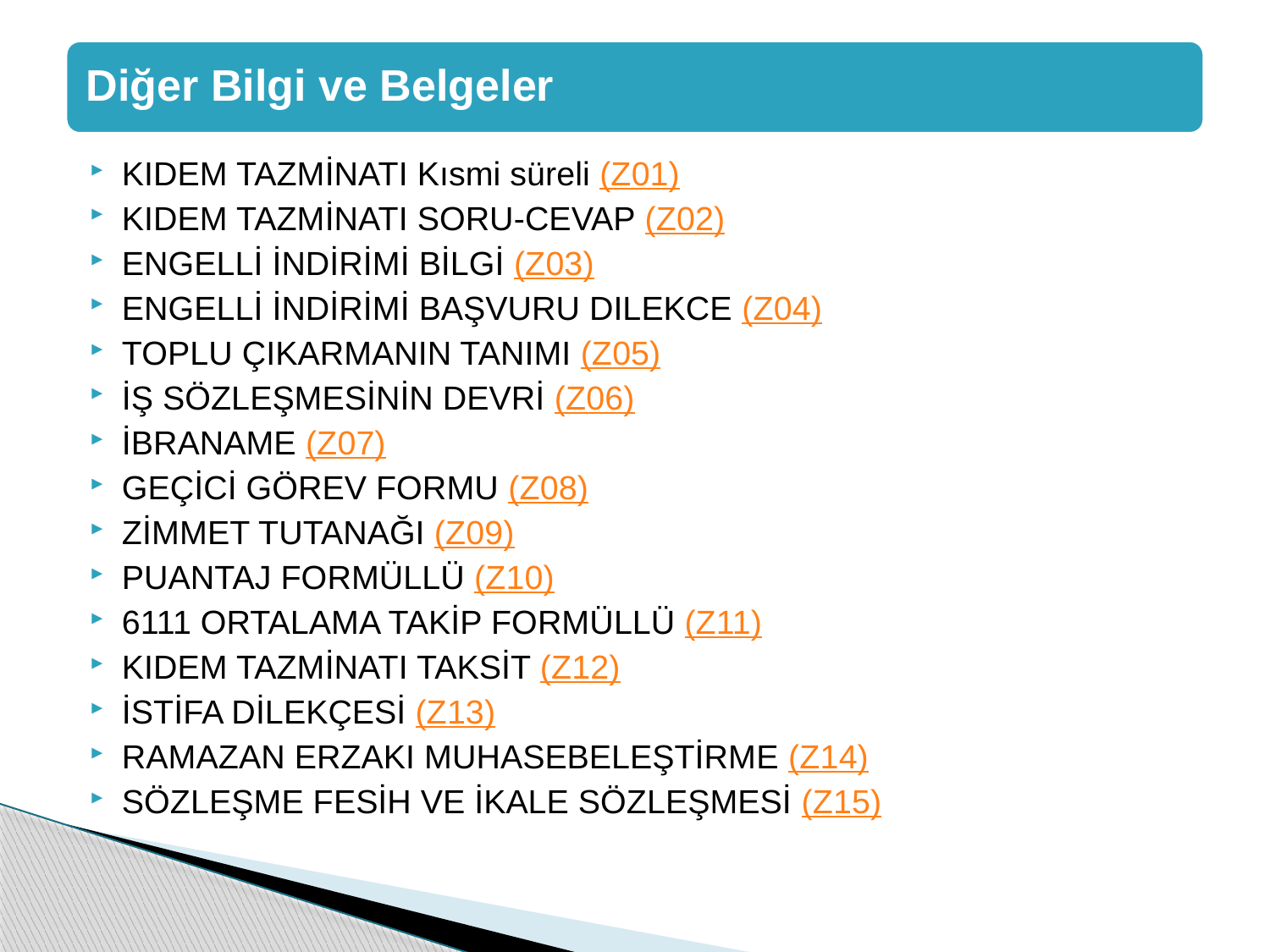

Diğer Bilgi ve Belgeler
KIDEM TAZMİNATI Kısmi süreli (Z01)
KIDEM TAZMİNATI SORU-CEVAP (Z02)
ENGELLİ İNDİRİMİ BİLGİ (Z03)
ENGELLİ İNDİRİMİ BAŞVURU DILEKCE (Z04)
TOPLU ÇIKARMANIN TANIMI (Z05)
İŞ SÖZLEŞMESİNİN DEVRİ (Z06)
İBRANAME (Z07)
GEÇİCİ GÖREV FORMU (Z08)
ZİMMET TUTANAĞI (Z09)
PUANTAJ FORMÜLLÜ (Z10)
6111 ORTALAMA TAKİP FORMÜLLÜ (Z11)
KIDEM TAZMİNATI TAKSİT (Z12)
İSTİFA DİLEKÇESİ (Z13)
RAMAZAN ERZAKI MUHASEBELEŞTİRME (Z14)
SÖZLEŞME FESİH VE İKALE SÖZLEŞMESİ (Z15)